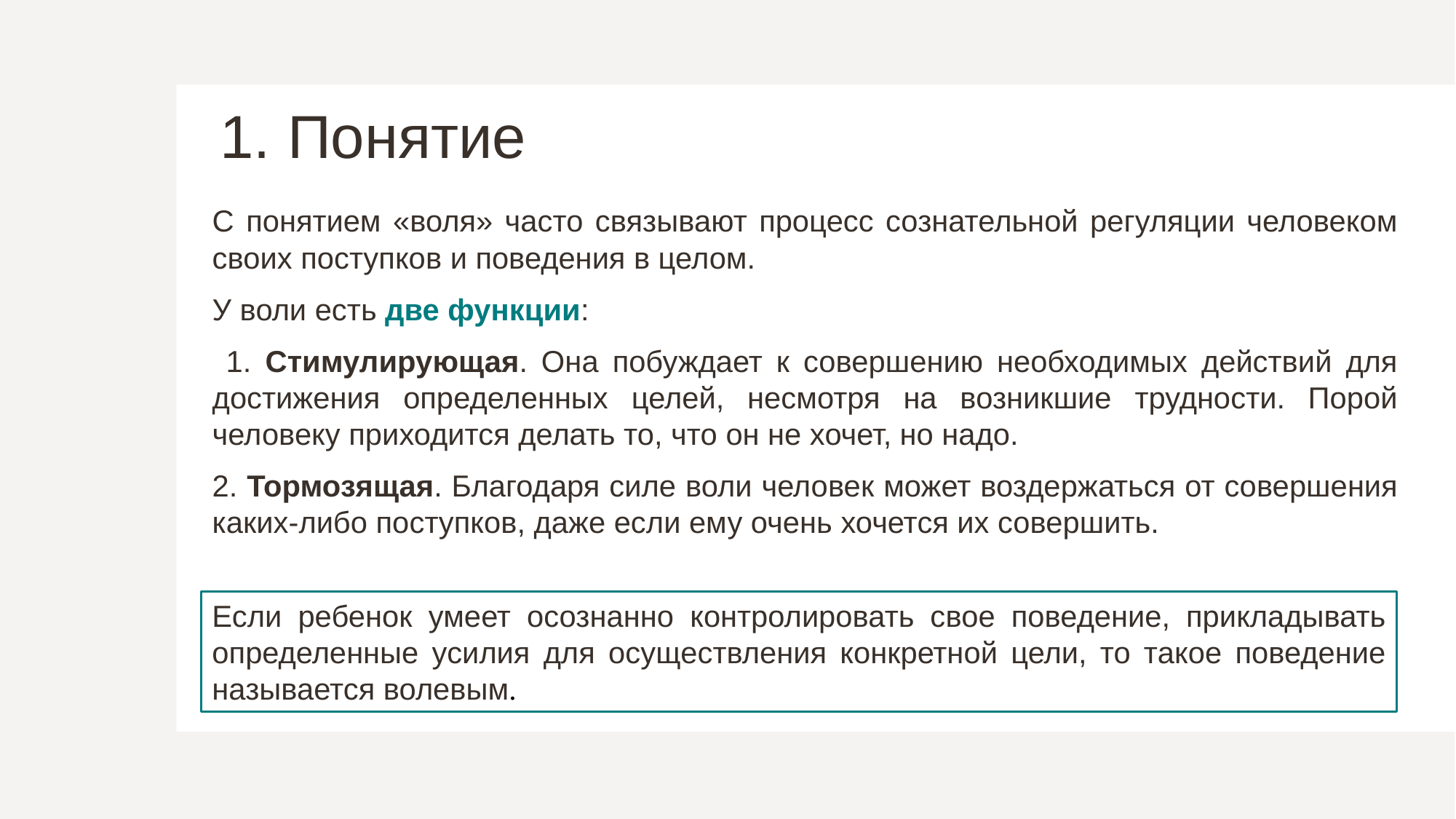

# 1. Понятие
С понятием «воля» часто связывают процесс сознательной регуляции человеком своих поступков и поведения в целом.
У воли есть две функции:
 1. Стимулирующая. Она побуждает к совершению необходимых действий для достижения определенных целей, несмотря на возникшие трудности. Порой человеку приходится делать то, что он не хочет, но надо.
2. Тормозящая. Благодаря силе воли человек может воздержаться от совершения каких-либо поступков, даже если ему очень хочется их совершить.

Если ребенок умеет осознанно контролировать свое поведение, прикладывать определенные усилия для осуществления конкретной цели, то такое поведение называется волевым.